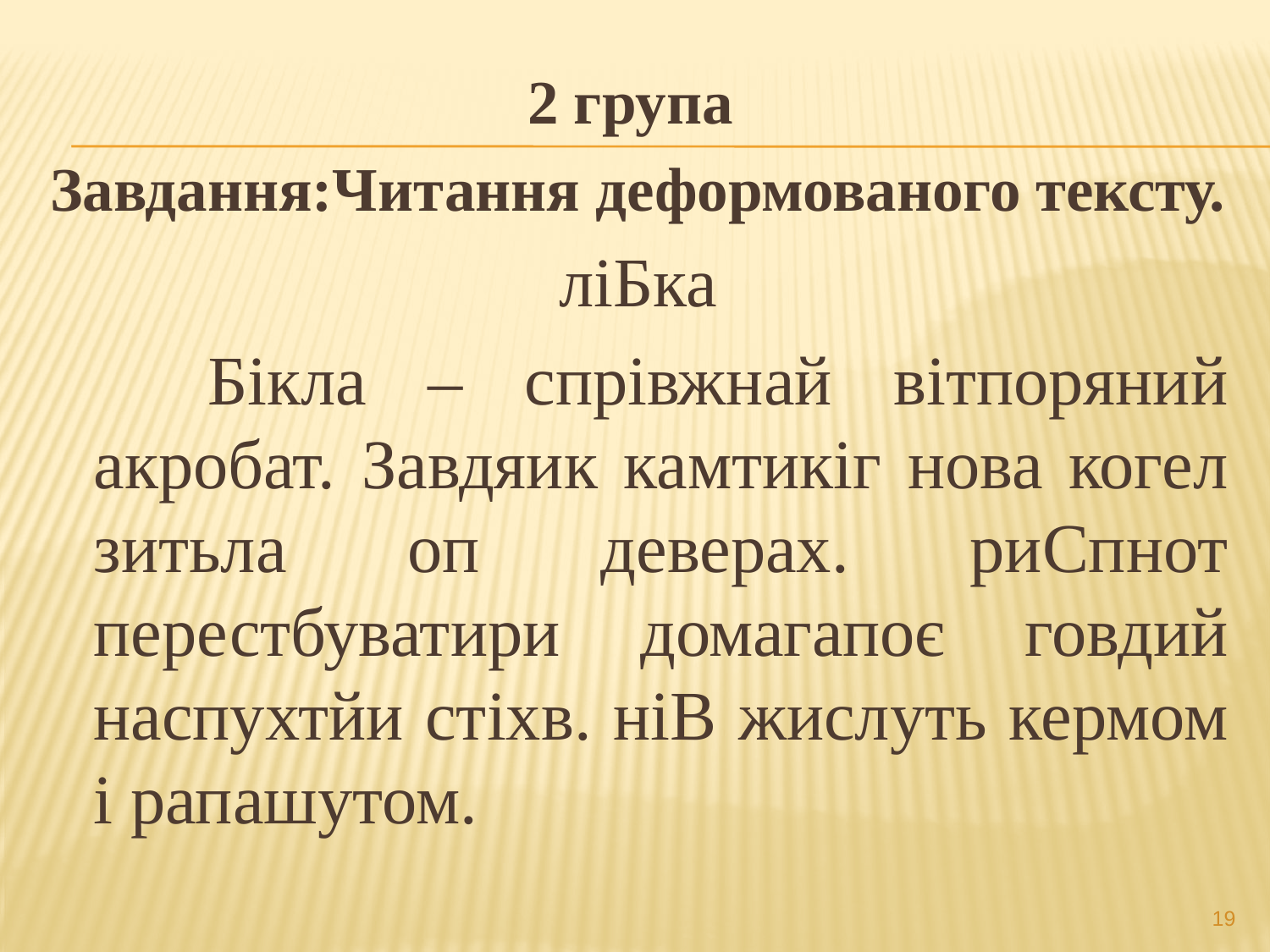

2 група
Завдання:Читання деформованого тексту.
ліБка
		Бікла – спрівжнай вітпоряний акробат. Завдяик камтикіг нова когел зитьла оп деверах. риСпнот перестбуватири домагапоє говдий наспухтйи стіхв. ніВ жислуть кермом і рапашутом.
19